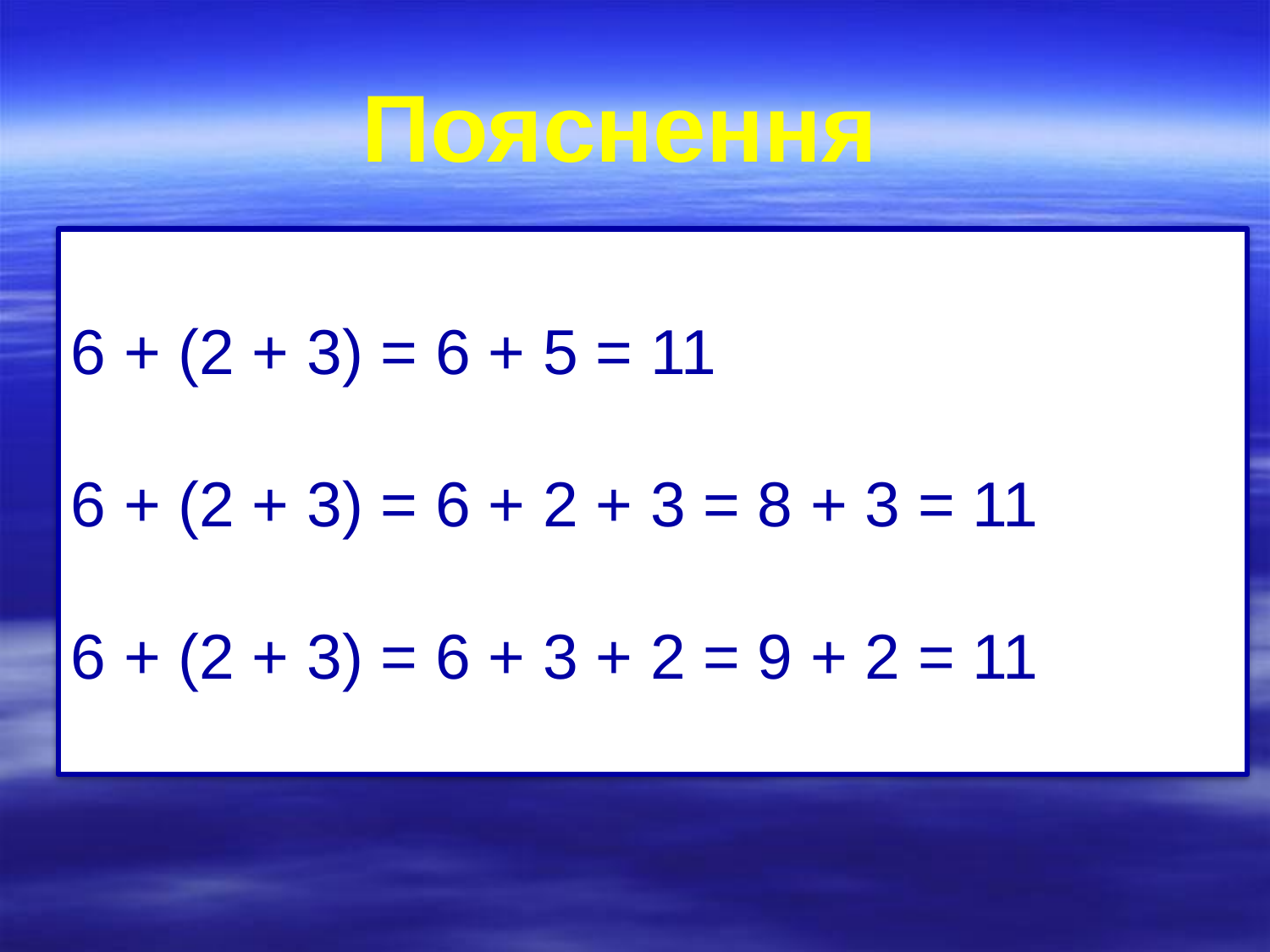

# Пояснення

6 + (2 + 3) = 6 + 5 = 11

6 + (2 + 3) = 6 + 2 + 3 = 8 + 3 = 11

6 + (2 + 3) = 6 + 3 + 2 = 9 + 2 = 11